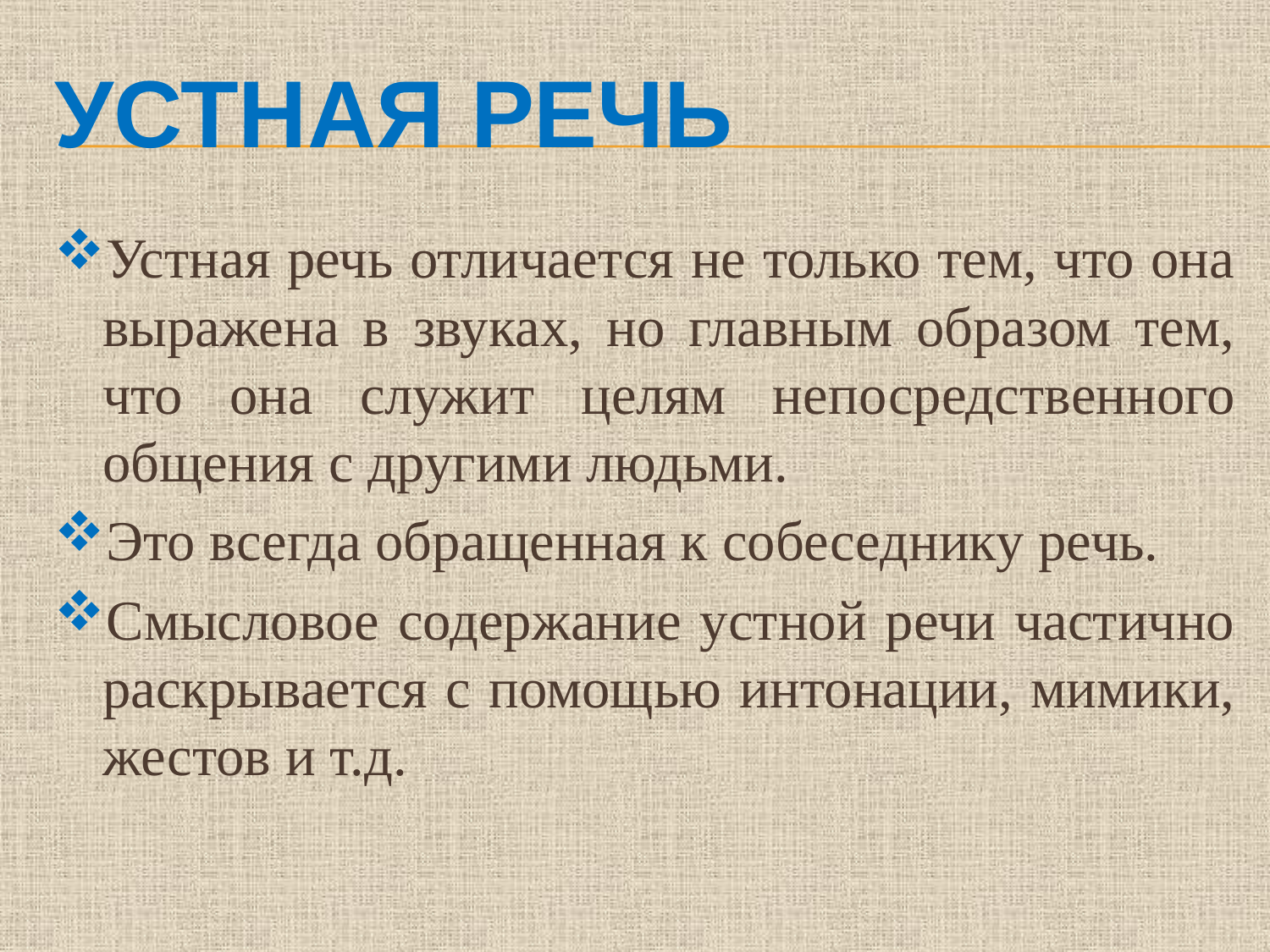

# Устная речь
Устная речь отличается не только тем, что она выражена в звуках, но главным образом тем, что она служит целям непосредственного общения с другими людьми.
Это всегда обращенная к собеседнику речь.
Смысловое содержание устной речи частично раскрывается с помощью интонации, мимики, жестов и т.д.